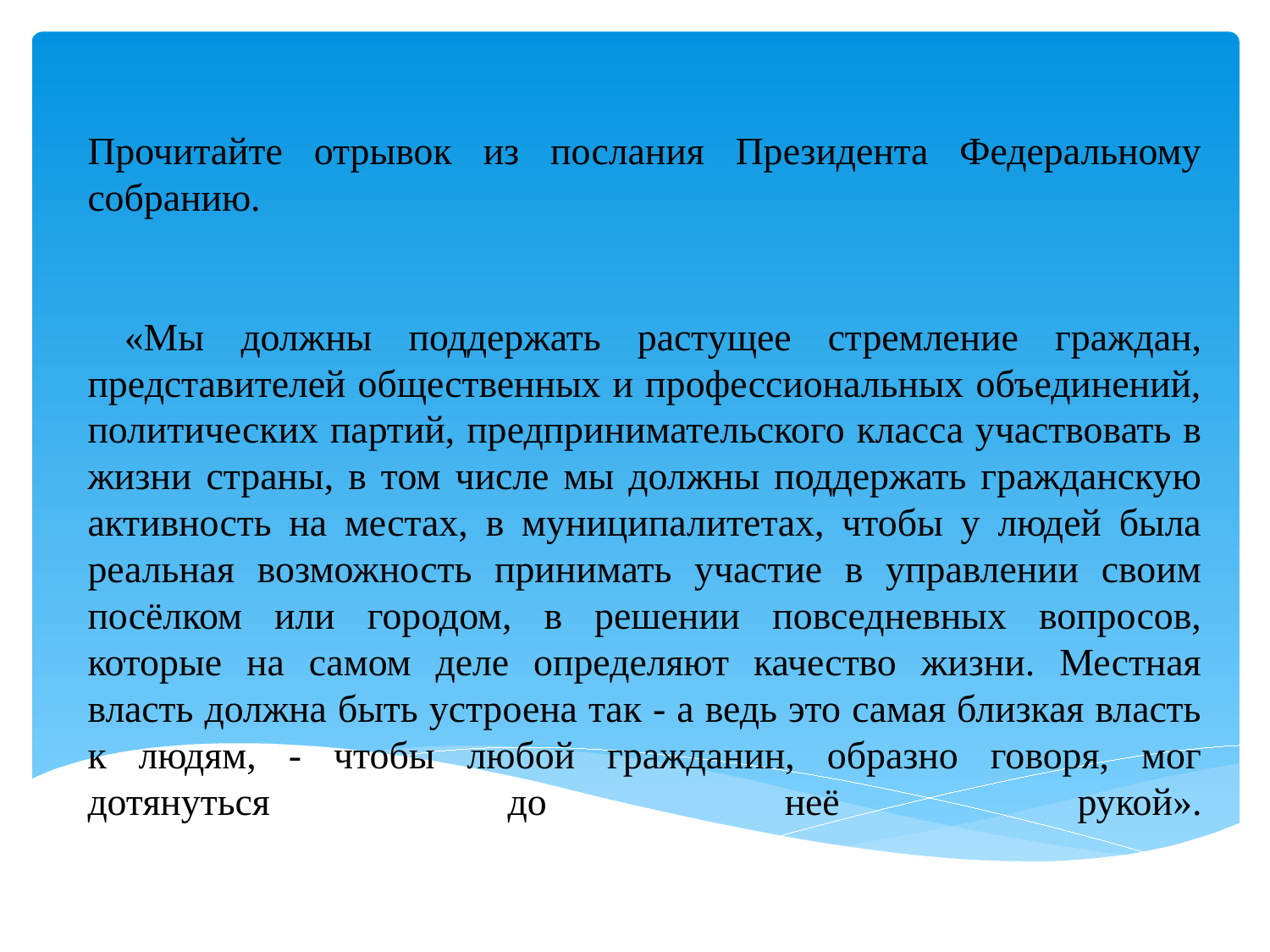

# Прочитайте отрывок из послания Президента Федеральному собранию. «Мы должны поддержать растущее стремление граждан, представителей общественных и профессиональных объединений, политических партий, предпринимательского класса участвовать в жизни страны, в том числе мы должны поддержать гражданскую активность на местах, в муниципалитетах, чтобы у людей была реальная возможность принимать участие в управлении своим посёлком или городом, в решении повседневных вопросов, которые на самом деле определяют качество жизни. Местная власть должна быть устроена так - а ведь это самая близкая власть к людям, - чтобы любой гражданин, образно говоря, мог дотянуться до неё рукой».